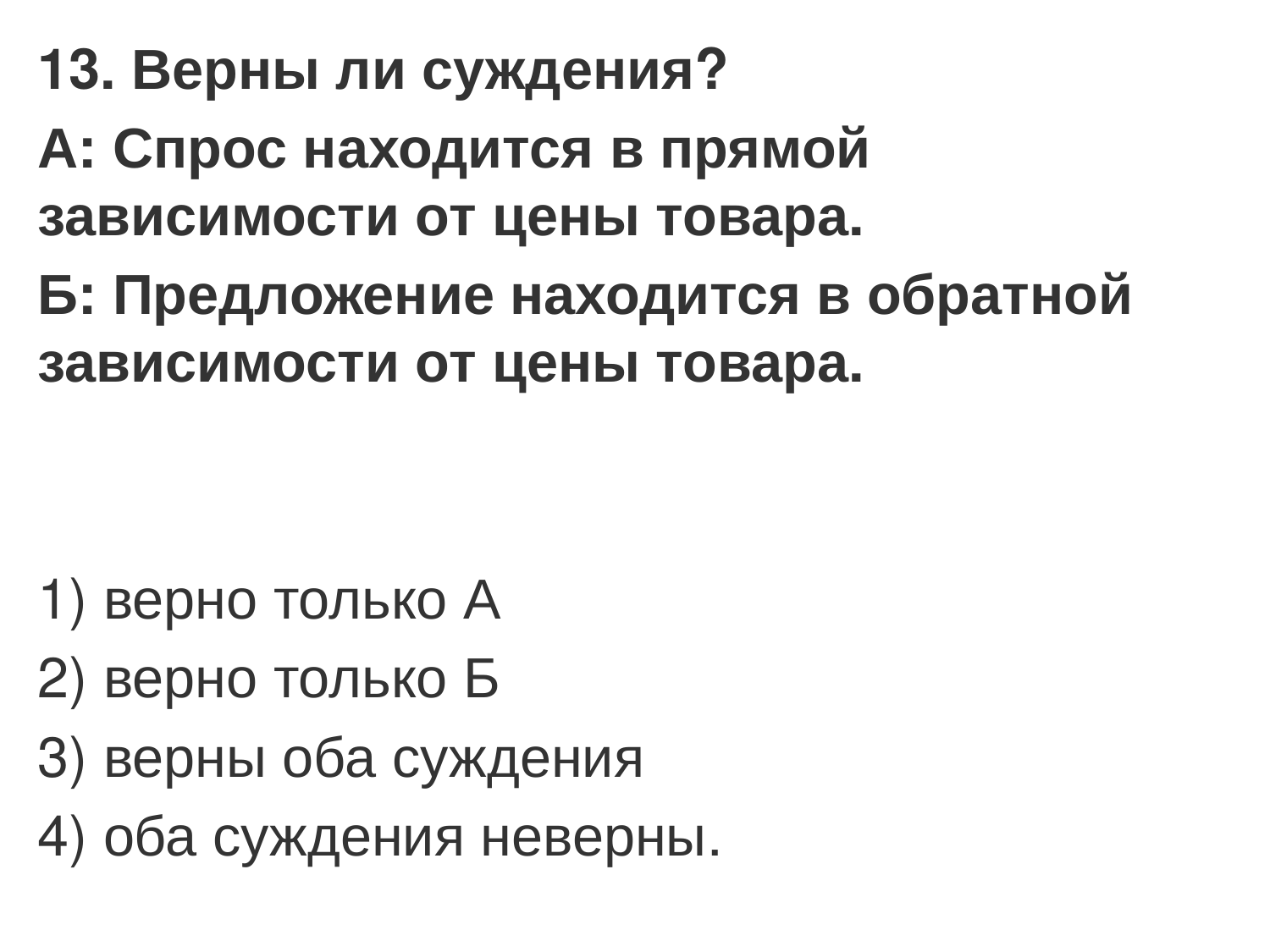

13. Верны ли суждения?
А: Спрос находится в прямой зависимости от цены товара.
Б: Предложение находится в обратной зависимости от цены товара.

1) верно только А
2) верно только Б
3) верны оба суждения
4) оба суждения неверны.